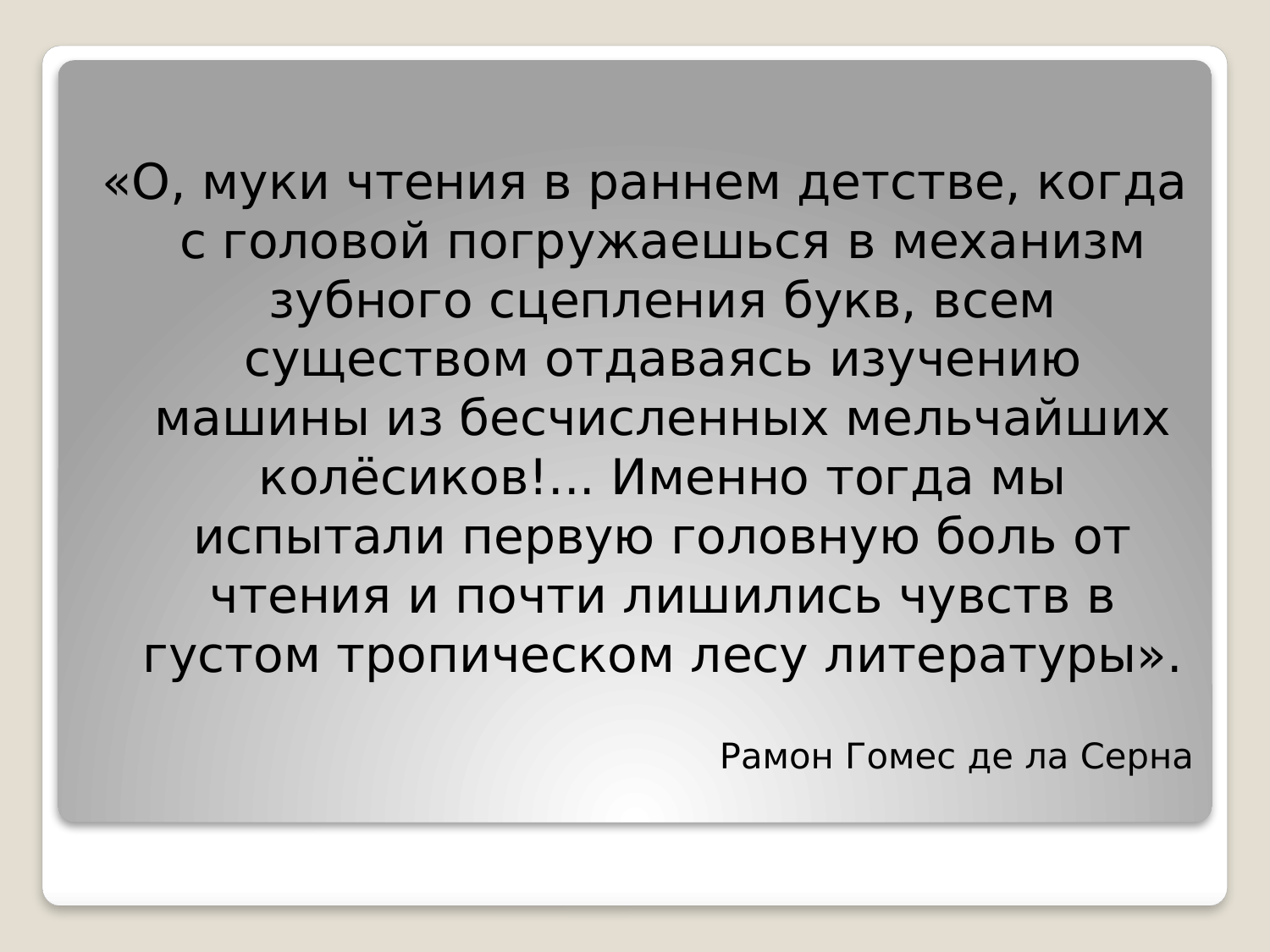

«О, муки чтения в раннем детстве, когда с головой погружаешься в механизм зубного сцепления букв, всем существом отдаваясь изучению машины из бесчисленных мельчайших колёсиков!... Именно тогда мы испытали первую головную боль от чтения и почти лишились чувств в густом тропическом лесу литературы».

Рамон Гомес де ла Серна